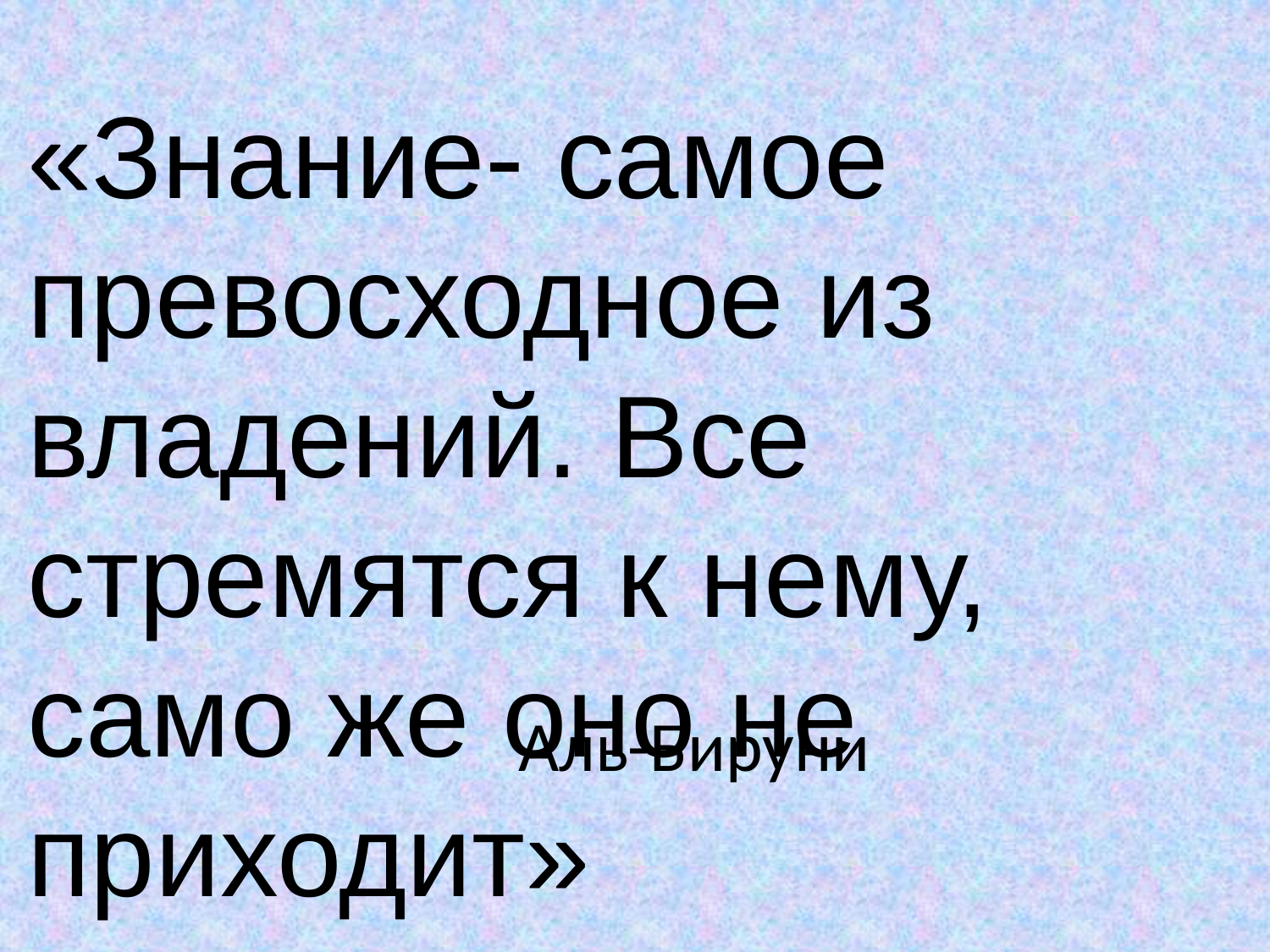

«Знание- самое превосходное из владений. Все стремятся к нему, само же оно не приходит»
Аль-Бируни